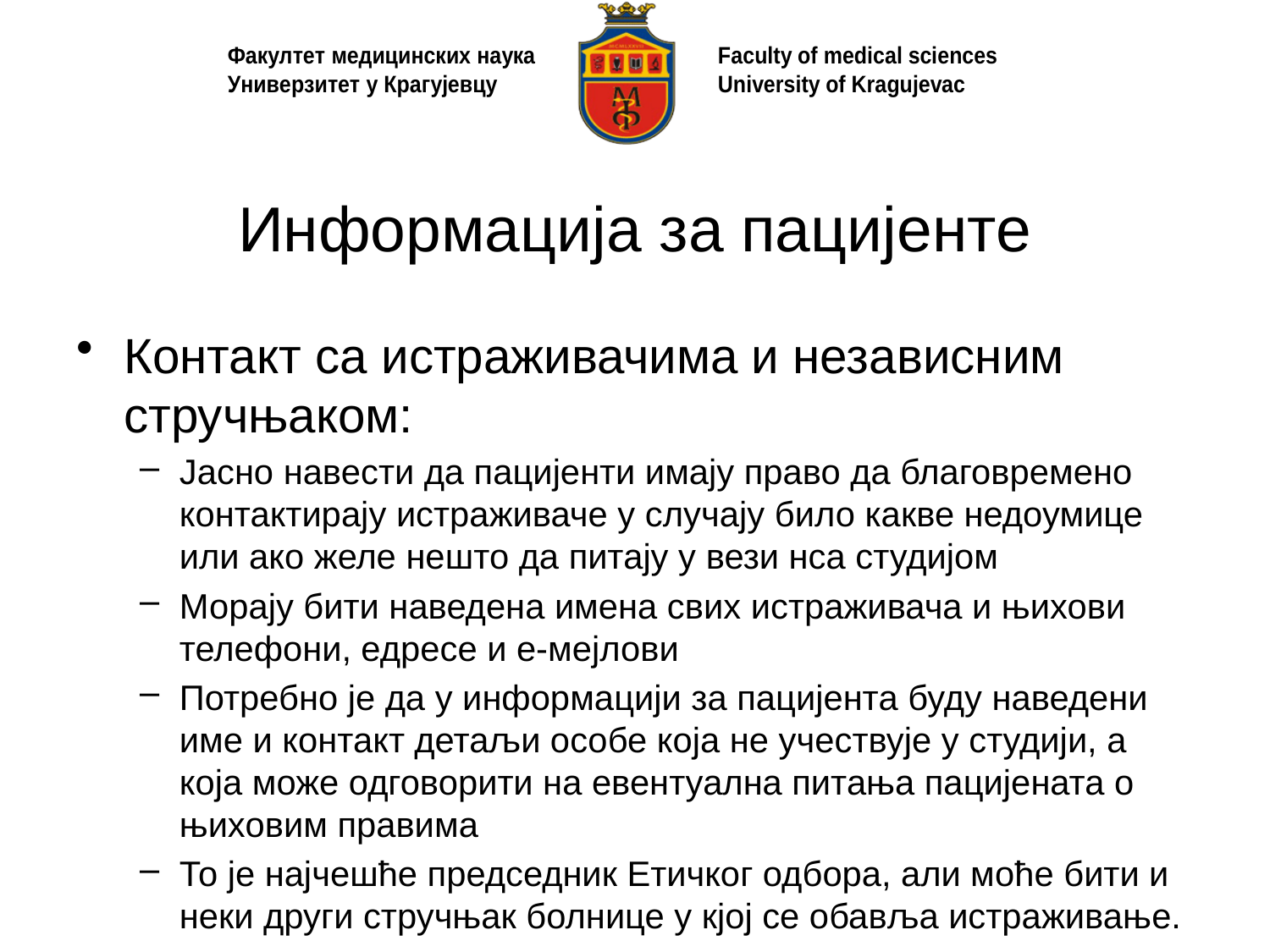

# Информација за пацијенте
Контакт са истраживачима и независним стручњаком:
Јасно навести да пацијенти имају право да благовремено контактирају истраживаче у случају било какве недоумице или ако желе нешто да питају у вези нса студијом
Морају бити наведена имена свих истраживача и њихови телефони, едресе и е-мејлови
Потребно је да у информацији за пацијента буду наведени име и контакт детаљи особе која не учествује у студији, а која може одговорити на евентуална питања пацијената о њиховим правима
То је најчешће председник Етичког одбора, али моће бити и неки други стручњак болнице у кјој се обавља истраживање.